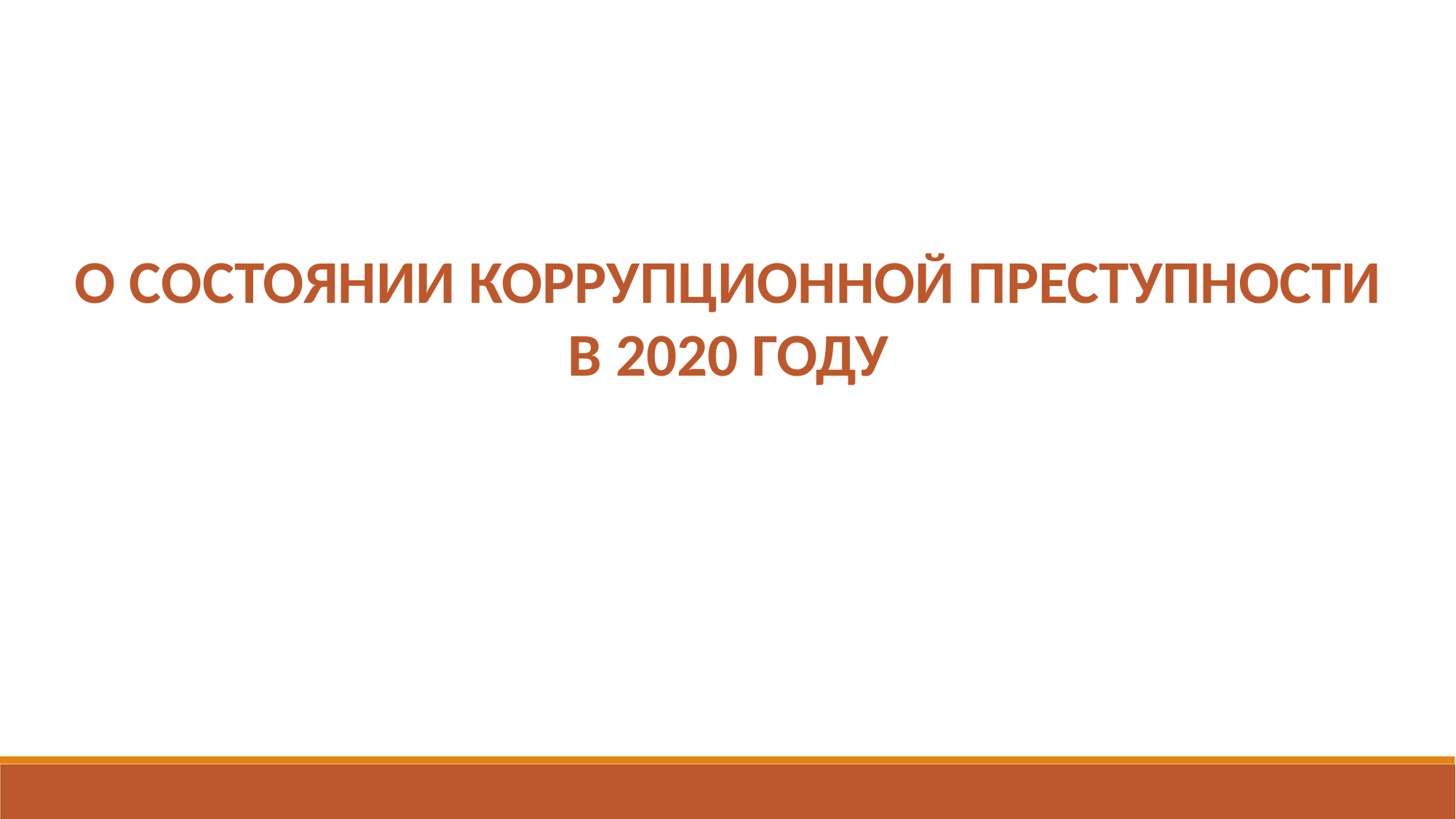

О СОСТОЯНИИ КОРРУПЦИОННОЙ ПРЕСТУПНОСТИ В 2020 ГОДУ